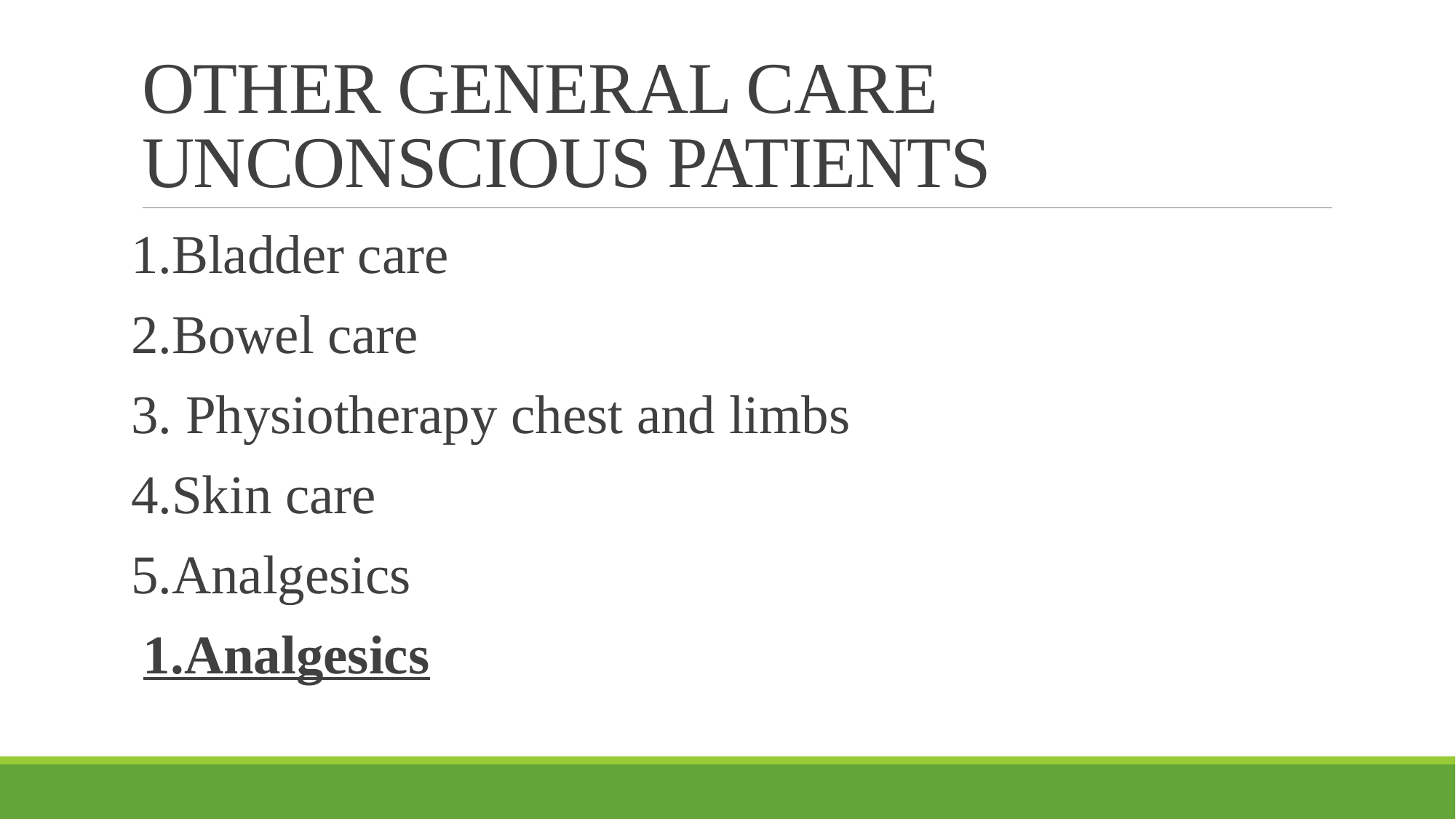

# OTHER GENERAL CARE UNCONSCIOUS PATIENTS
1.Bladder care
2.Bowel care
3. Physiotherapy chest and limbs
4.Skin care
5.Analgesics
1.Analgesics